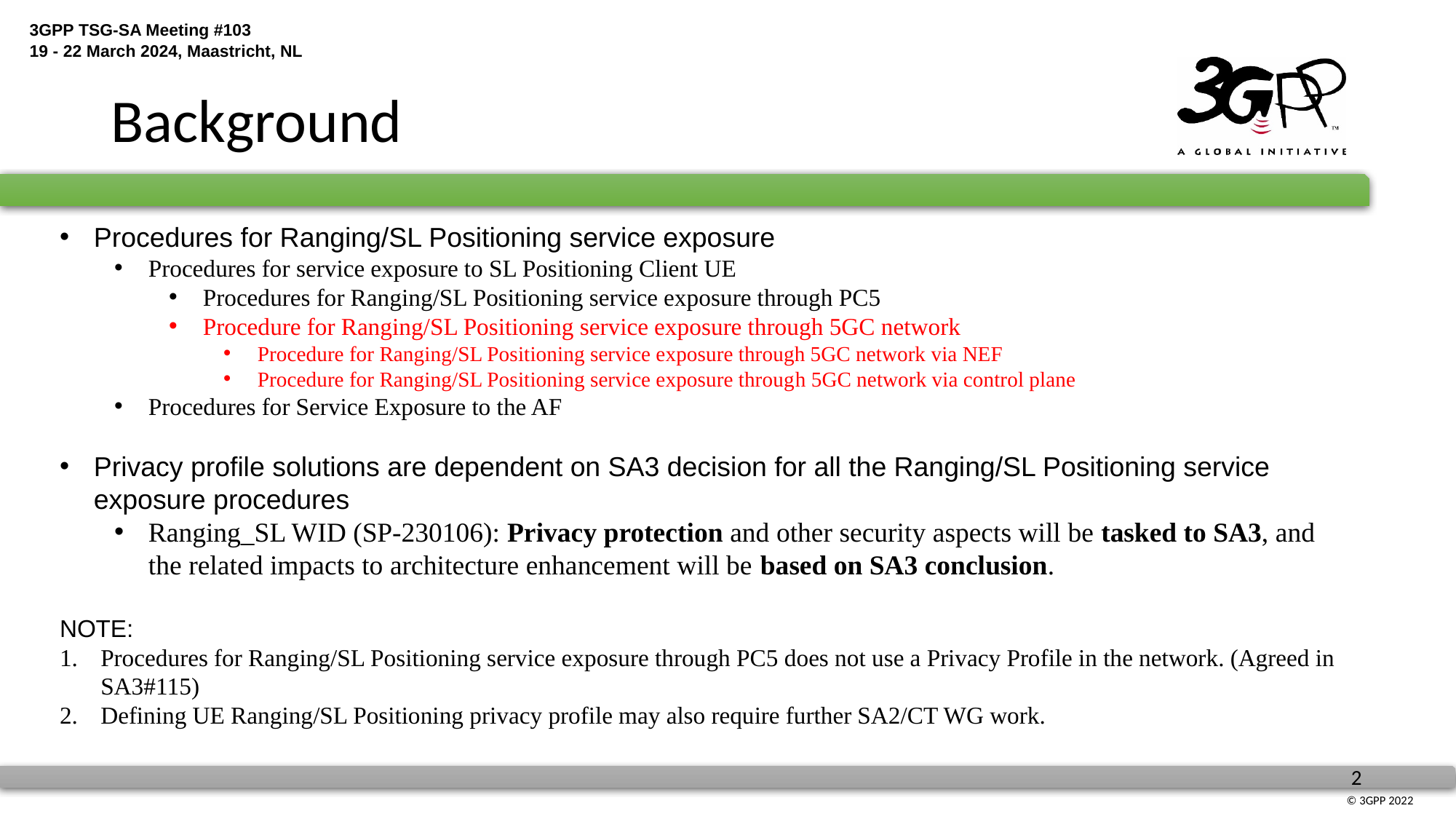

# Background
Procedures for Ranging/SL Positioning service exposure
Procedures for service exposure to SL Positioning Client UE
Procedures for Ranging/SL Positioning service exposure through PC5
Procedure for Ranging/SL Positioning service exposure through 5GC network
Procedure for Ranging/SL Positioning service exposure through 5GC network via NEF
Procedure for Ranging/SL Positioning service exposure through 5GC network via control plane
Procedures for Service Exposure to the AF

Privacy profile solutions are dependent on SA3 decision for all the Ranging/SL Positioning service exposure procedures
Ranging_SL WID (SP-230106): Privacy protection and other security aspects will be tasked to SA3, and the related impacts to architecture enhancement will be based on SA3 conclusion.

NOTE:
Procedures for Ranging/SL Positioning service exposure through PC5 does not use a Privacy Profile in the network. (Agreed in SA3#115)
Defining UE Ranging/SL Positioning privacy profile may also require further SA2/CT WG work.